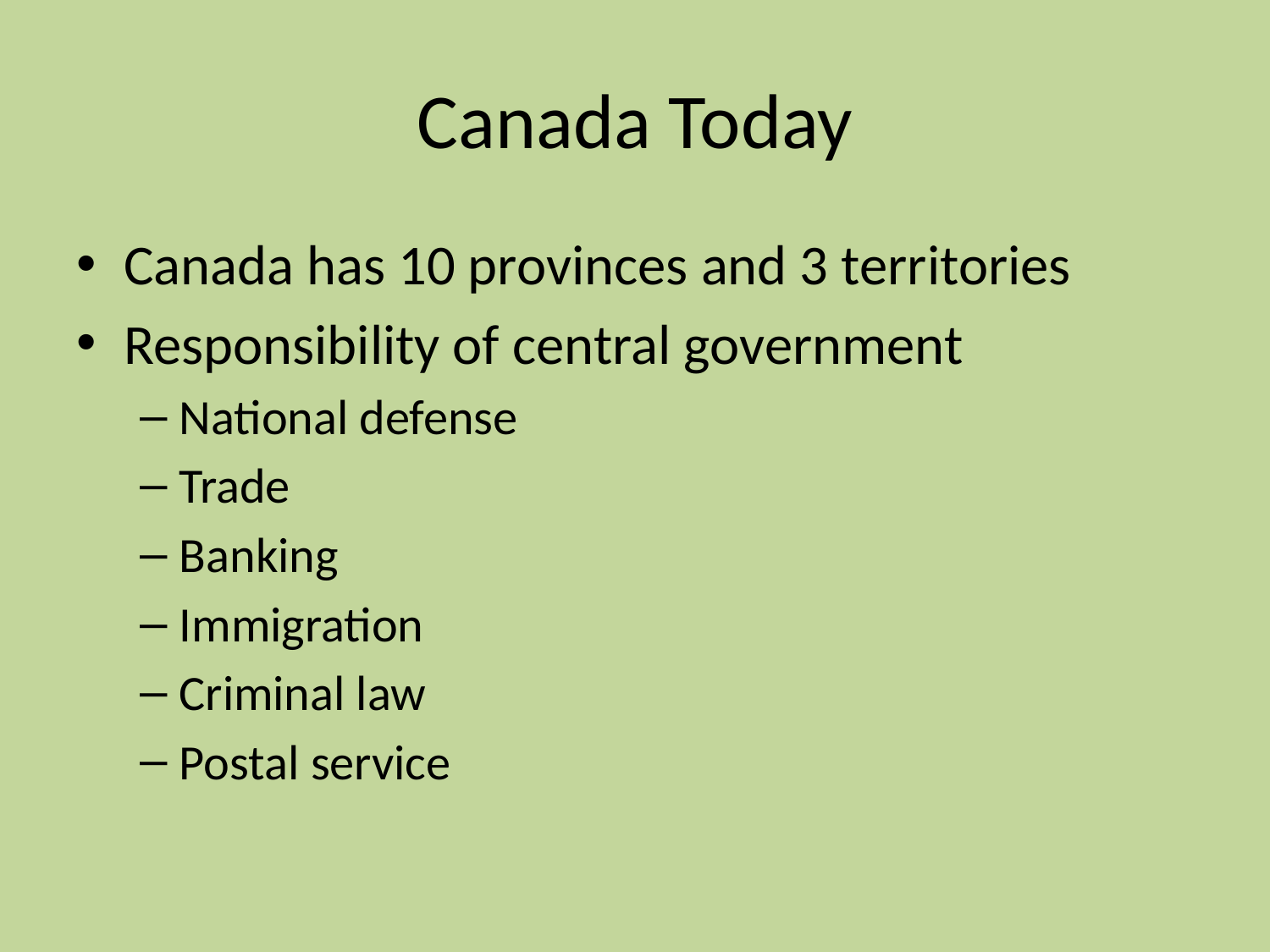

# Canada Today
Canada has 10 provinces and 3 territories
Responsibility of central government
National defense
Trade
Banking
Immigration
Criminal law
Postal service